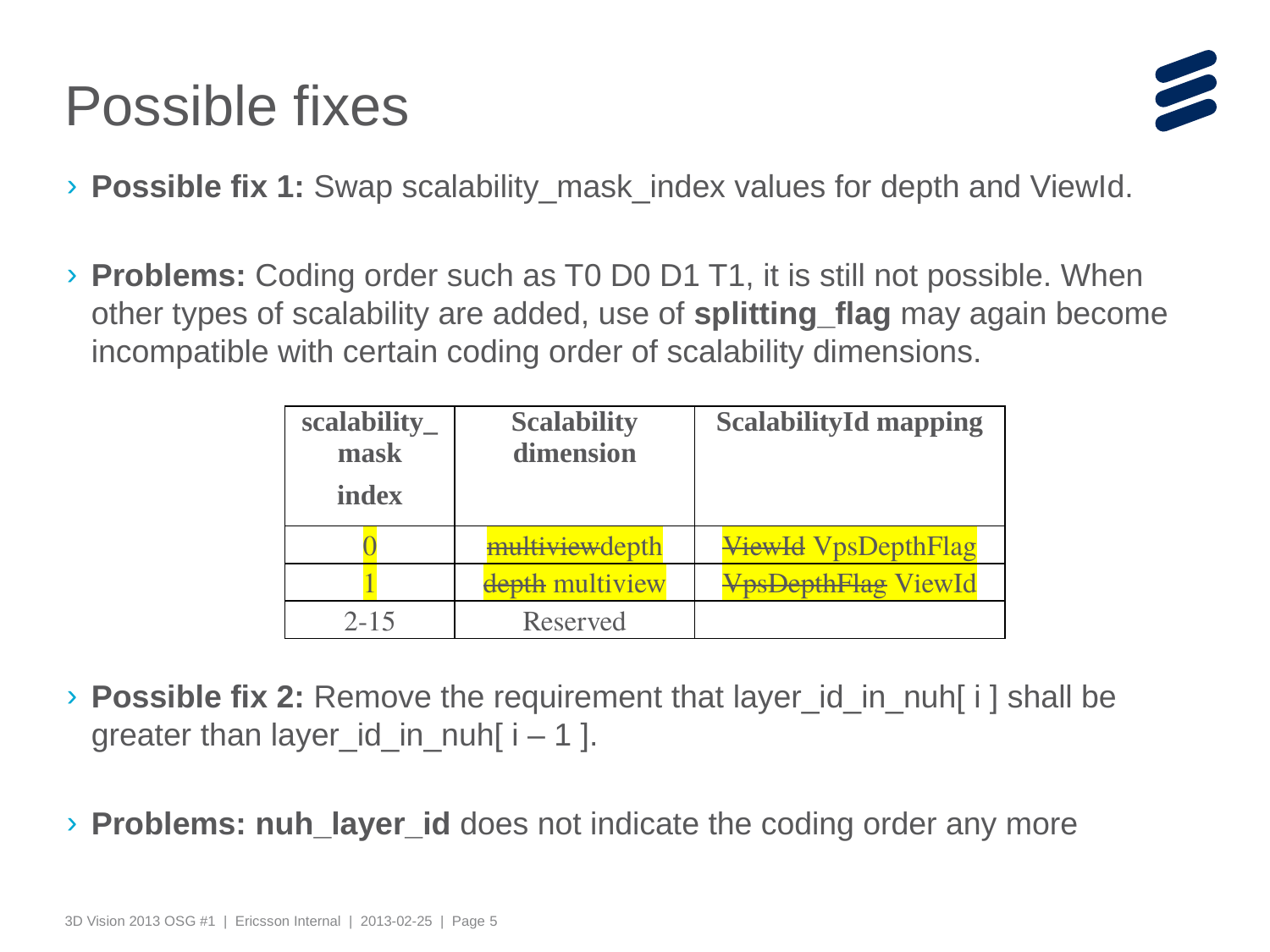

# Possible fixes
Possible fix 1: Swap scalability_mask_index values for depth and ViewId.

Problems: Coding order such as T0 D0 D1 T1, it is still not possible. When other types of scalability are added, use of splitting_flag may again become incompatible with certain coding order of scalability dimensions.
| scalability\_mask index | Scalability dimension | ScalabilityId mapping |
| --- | --- | --- |
| 0 | multiviewdepth | ViewId VpsDepthFlag |
| 1 | depth multiview | VpsDepthFlag ViewId |
| 2-15 | Reserved |  |
Possible fix 2: Remove the requirement that layer_id_in_nuh[ i ] shall be greater than layer_id_in_nuh[ i – 1 ].

Problems: nuh_layer_id does not indicate the coding order any more